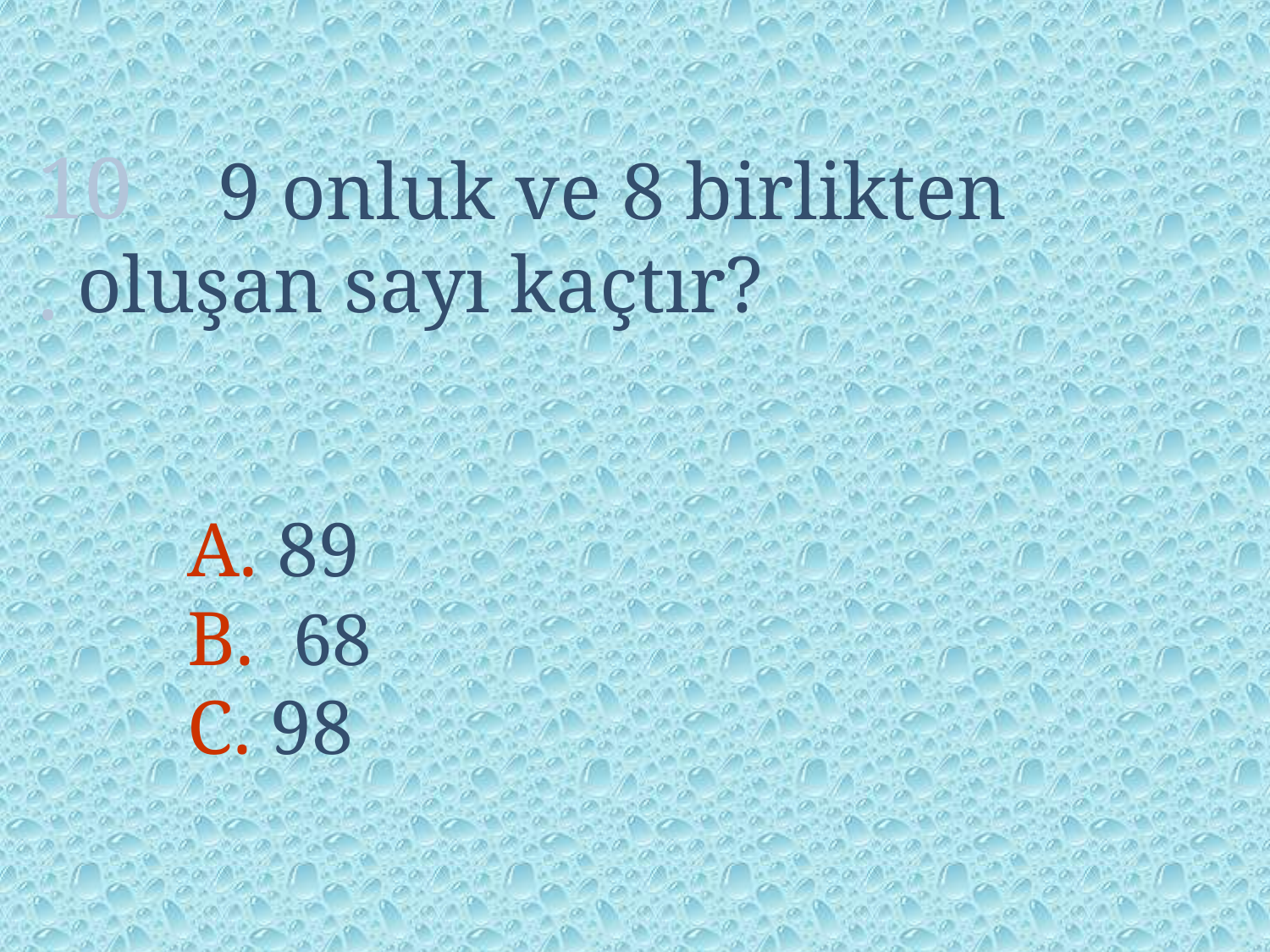

10.
       9 onluk ve 8 birlikten oluşan sayı kaçtır?
A. 89
B.  68
C. 98